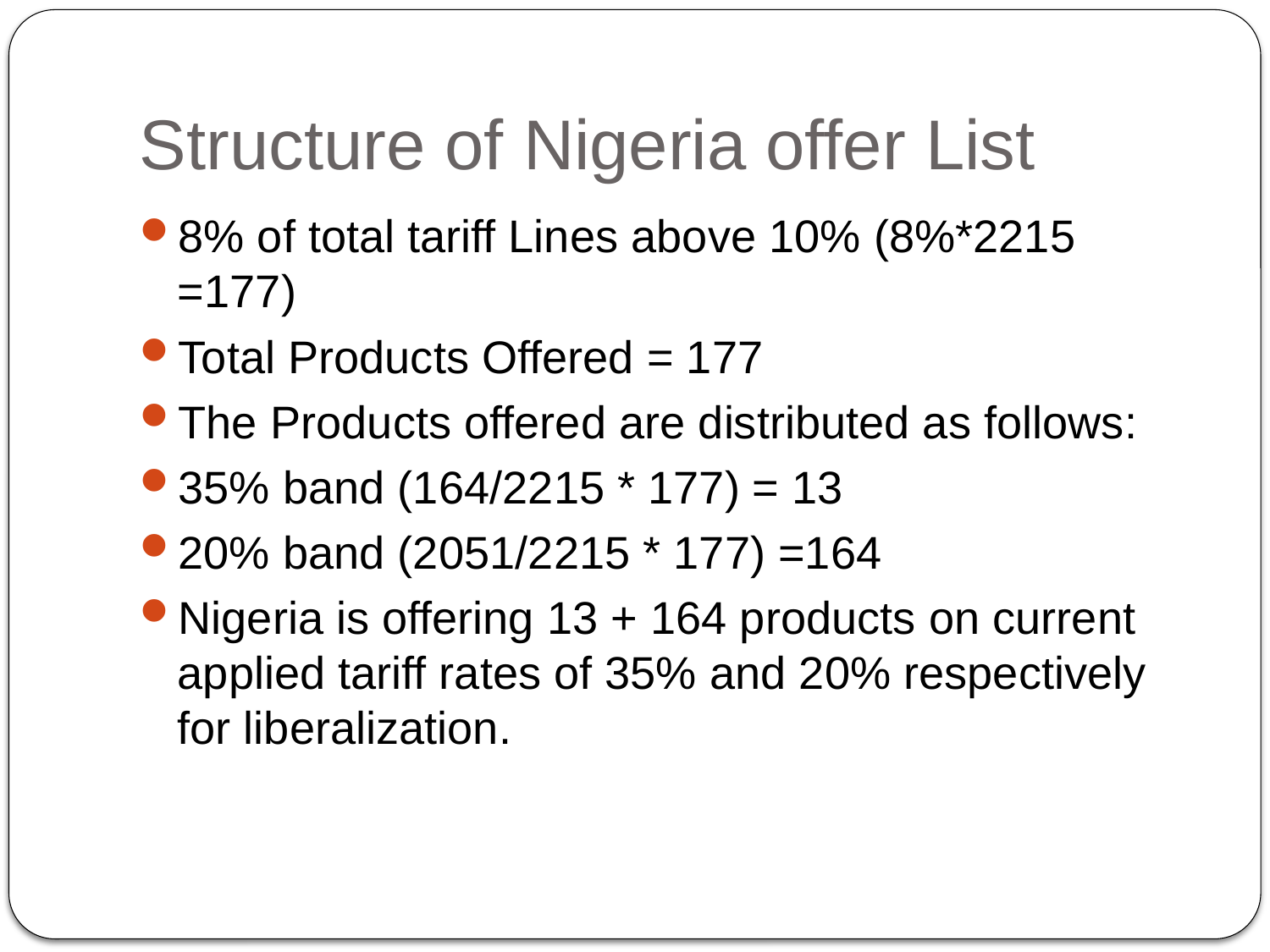

# Structure of Nigeria offer List
8% of total tariff Lines above 10% (8%*2215 =177)
Total Products Offered = 177
The Products offered are distributed as follows:
35% band (164/2215 * 177) = 13
20% band (2051/2215 * 177) =164
Nigeria is offering 13 + 164 products on current applied tariff rates of 35% and 20% respectively for liberalization.